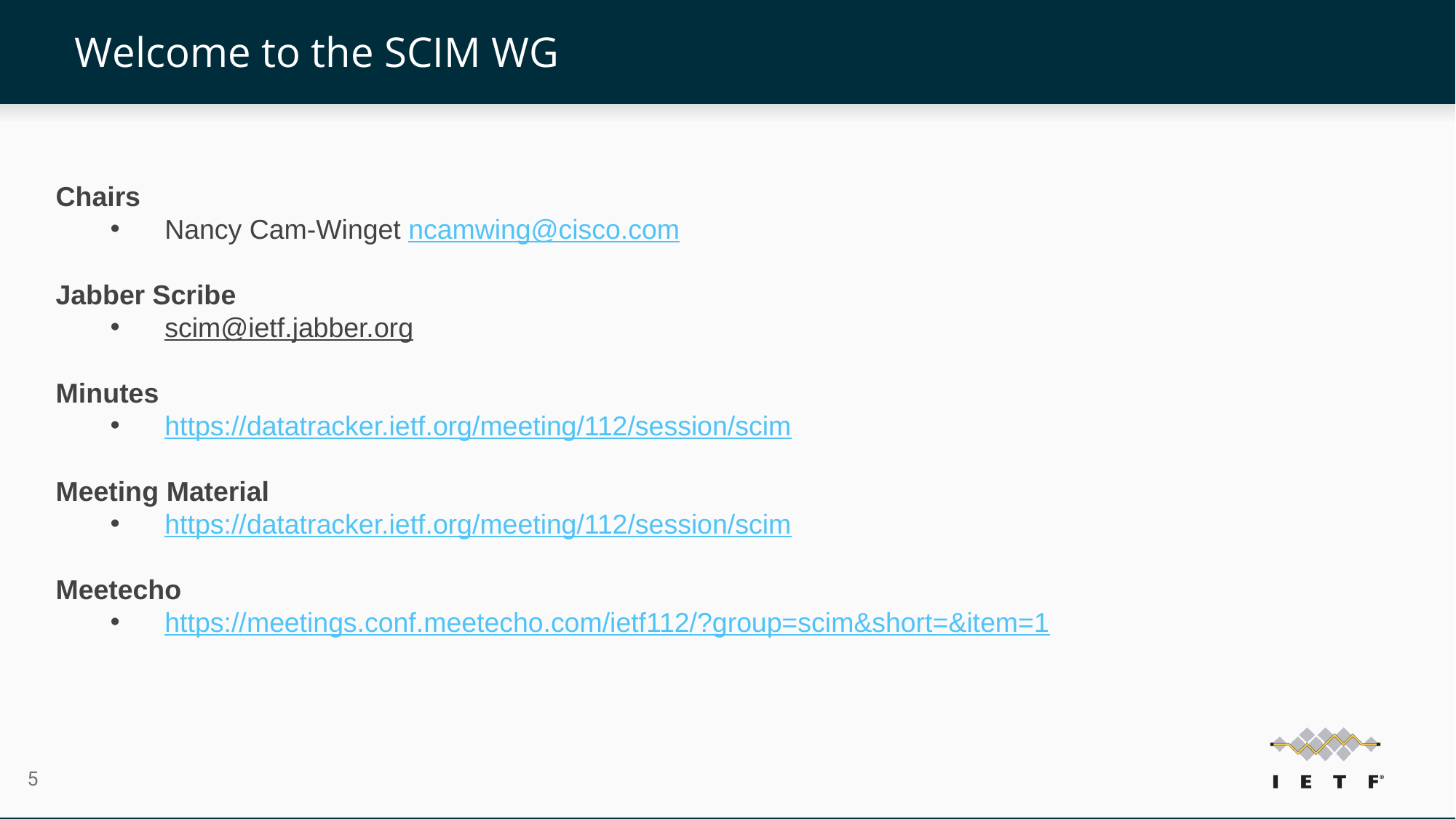

# Welcome to the SCIM WG

Chairs
Nancy Cam-Winget ncamwing@cisco.com

Jabber Scribe
scim@ietf.jabber.org

Minutes
https://datatracker.ietf.org/meeting/112/session/scim

Meeting Material
https://datatracker.ietf.org/meeting/112/session/scim

Meetecho
https://meetings.conf.meetecho.com/ietf112/?group=scim&short=&item=1
5